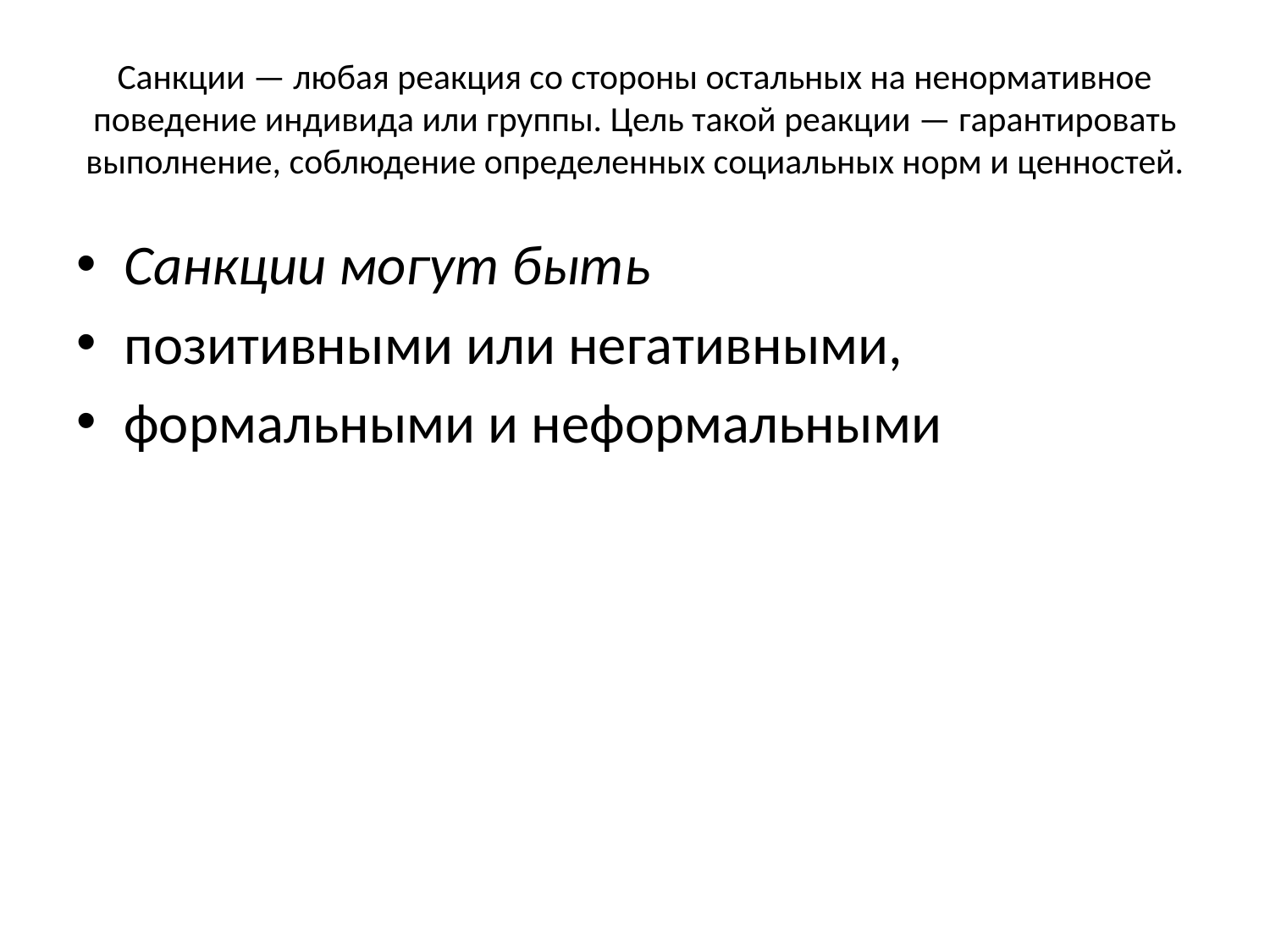

# Санкции — любая реакция со стороны остальных на ненормативное поведение индивида или группы. Цель такой реакции — гарантировать выполнение, соблюдение определенных социальных норм и ценностей.
Санкции могут быть
позитивными или негативными,
формальными и неформальными